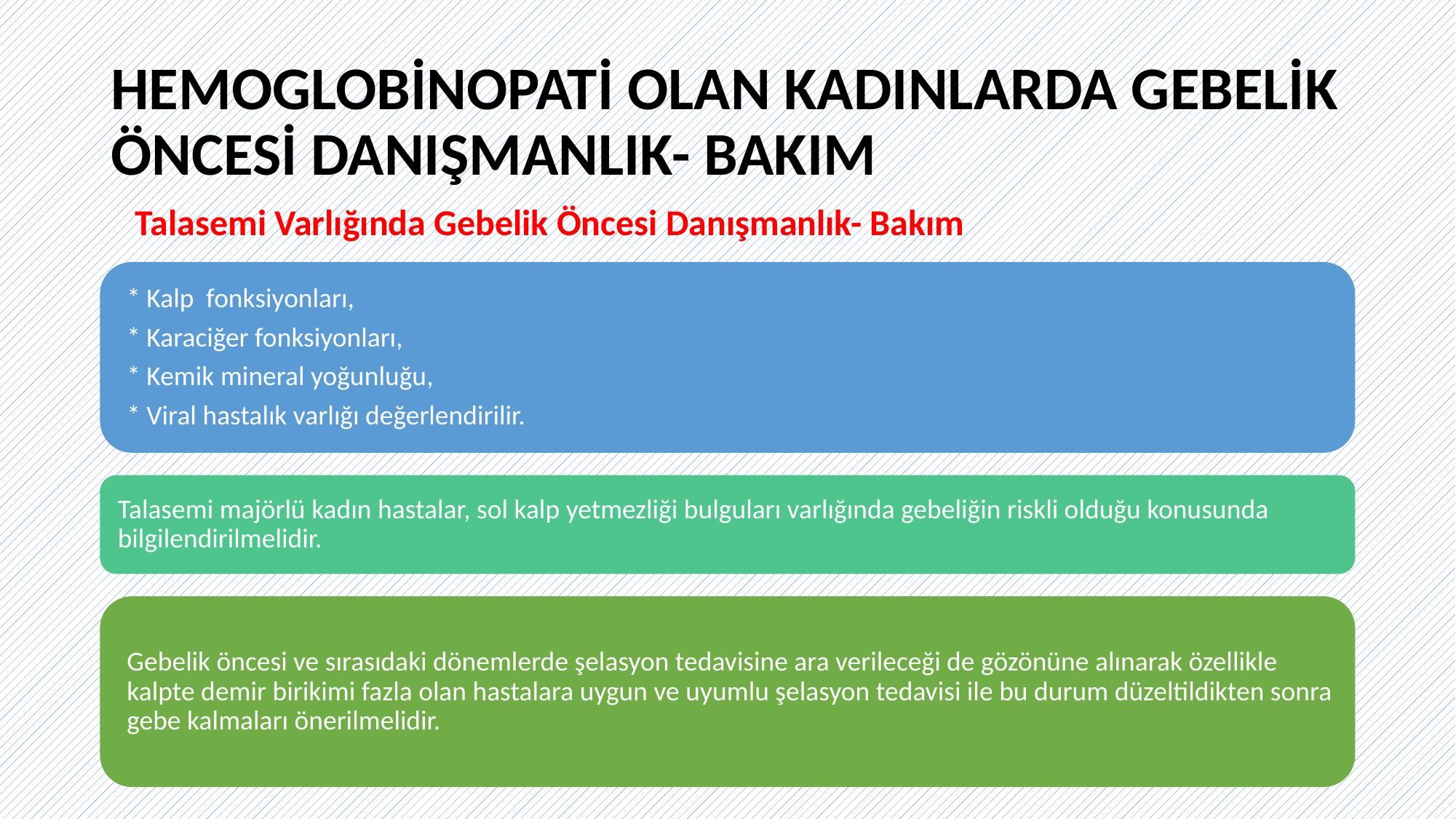

# HEMOGLOBİNOPATİ OLAN KADINLARDA GEBELİK ÖNCESİ DANIŞMANLIK- BAKIM
Talasemi Varlığında Gebelik Öncesi Danışmanlık- Bakım
* Kalp  fonksiyonları,
* Karaciğer fonksiyonları,
* Kemik mineral yoğunluğu,
* Viral hastalık varlığı değerlendirilir.
Talasemi majörlü kadın hastalar, sol kalp yetmezliği bulguları varlığında gebeliğin riskli olduğu konusunda bilgilendirilmelidir.
Gebelik öncesi ve sırasıdaki dönemlerde şelasyon tedavisine ara verileceği de gözönüne alınarak özellikle kalpte demir birikimi fazla olan hastalara uygun ve uyumlu şelasyon tedavisi ile bu durum düzeltildikten sonra gebe kalmaları önerilmelidir.